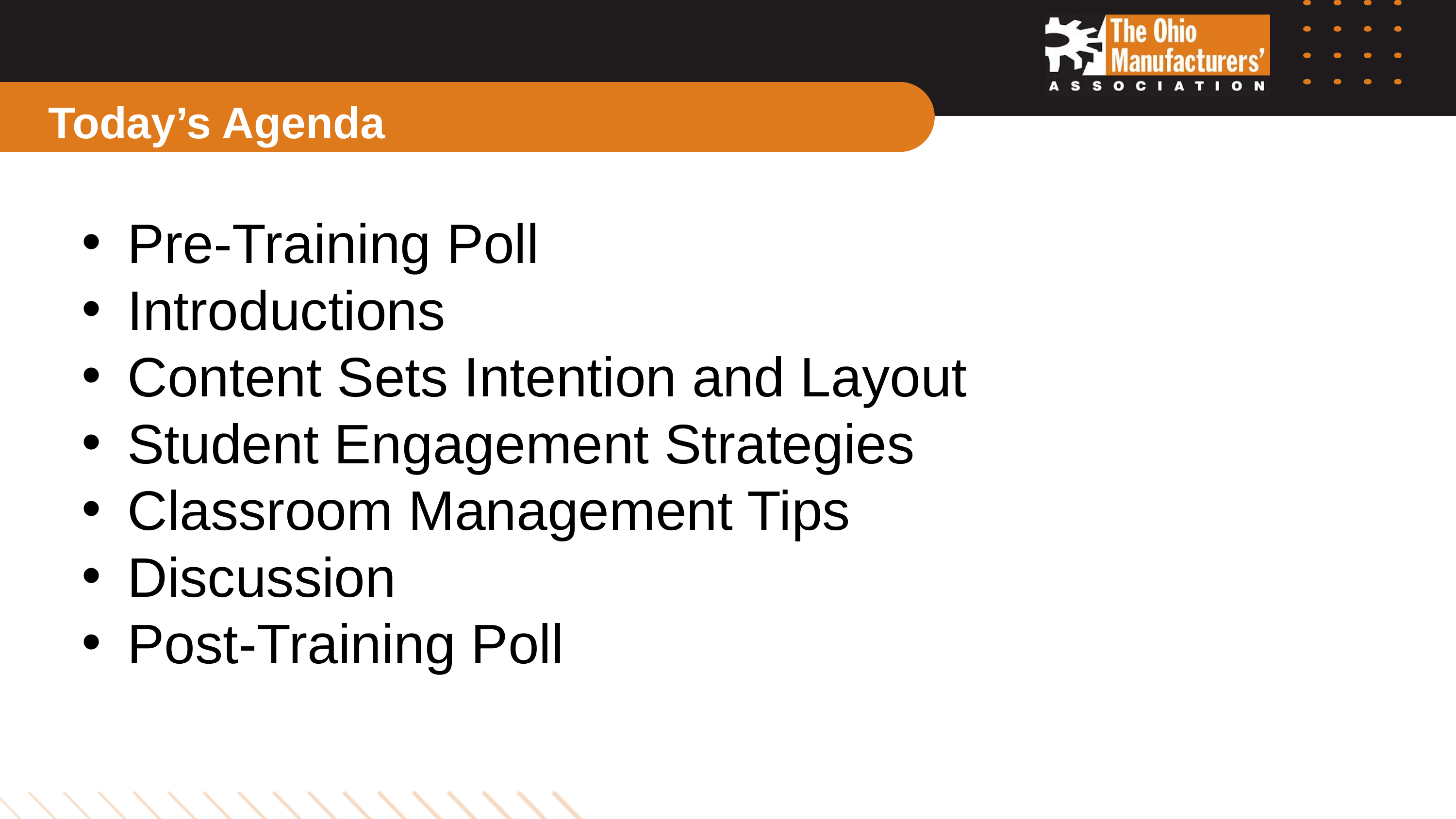

Today’s Agenda
Pre-Training Poll
Introductions
Content Sets Intention and Layout
Student Engagement Strategies
Classroom Management Tips
Discussion
Post-Training Poll